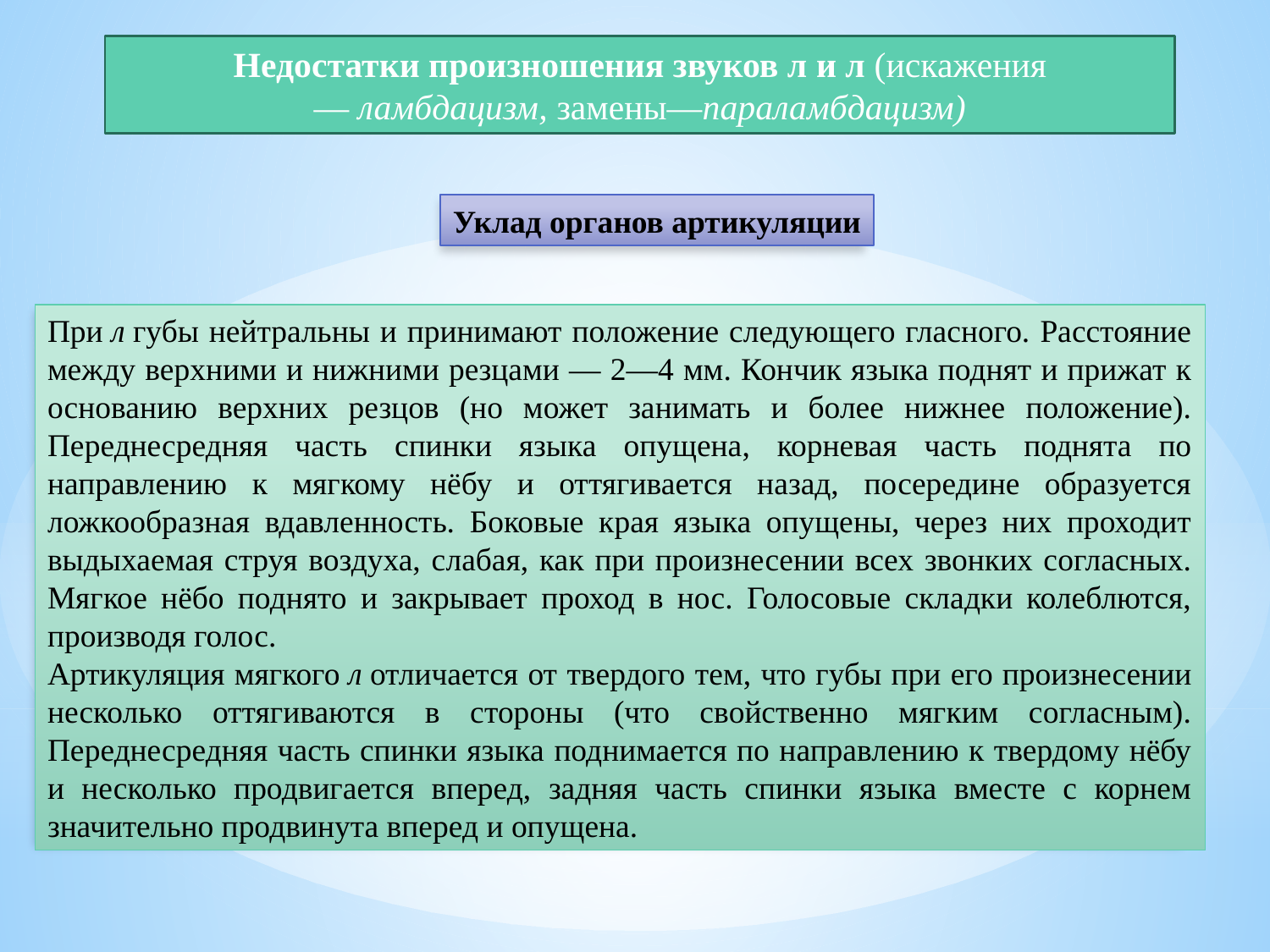

Недостатки произношения звуков л и л (искажения— ламбдацизм, замены—параламбдацизм)
Уклад органов артикуляции
При л губы нейтральны и принимают положение следующего гласного. Расстояние между верхними и нижними резцами — 2—4 мм. Кончик языка поднят и прижат к основанию верхних резцов (но может занимать и более нижнее положение). Переднесредняя часть спинки языка опущена, корневая часть поднята по направлению к мягкому нёбу и оттягивается назад, посередине образуется ложкообразная вдавленность. Боковые края языка опущены, через них проходит выдыхаемая струя воздуха, слабая, как при произнесении всех звонких согласных. Мягкое нёбо поднято и закрывает проход в нос. Голосовые складки колеблются, производя голос.
Артикуляция мягкого л отличается от твердого тем, что губы при его произнесении несколько оттягиваются в стороны (что свойственно мягким согласным). Переднесредняя часть спинки языка поднимается по направлению к твердому нёбу и несколько продвигается вперед, задняя часть спинки языка вместе с корнем значительно продвинута вперед и опущена.